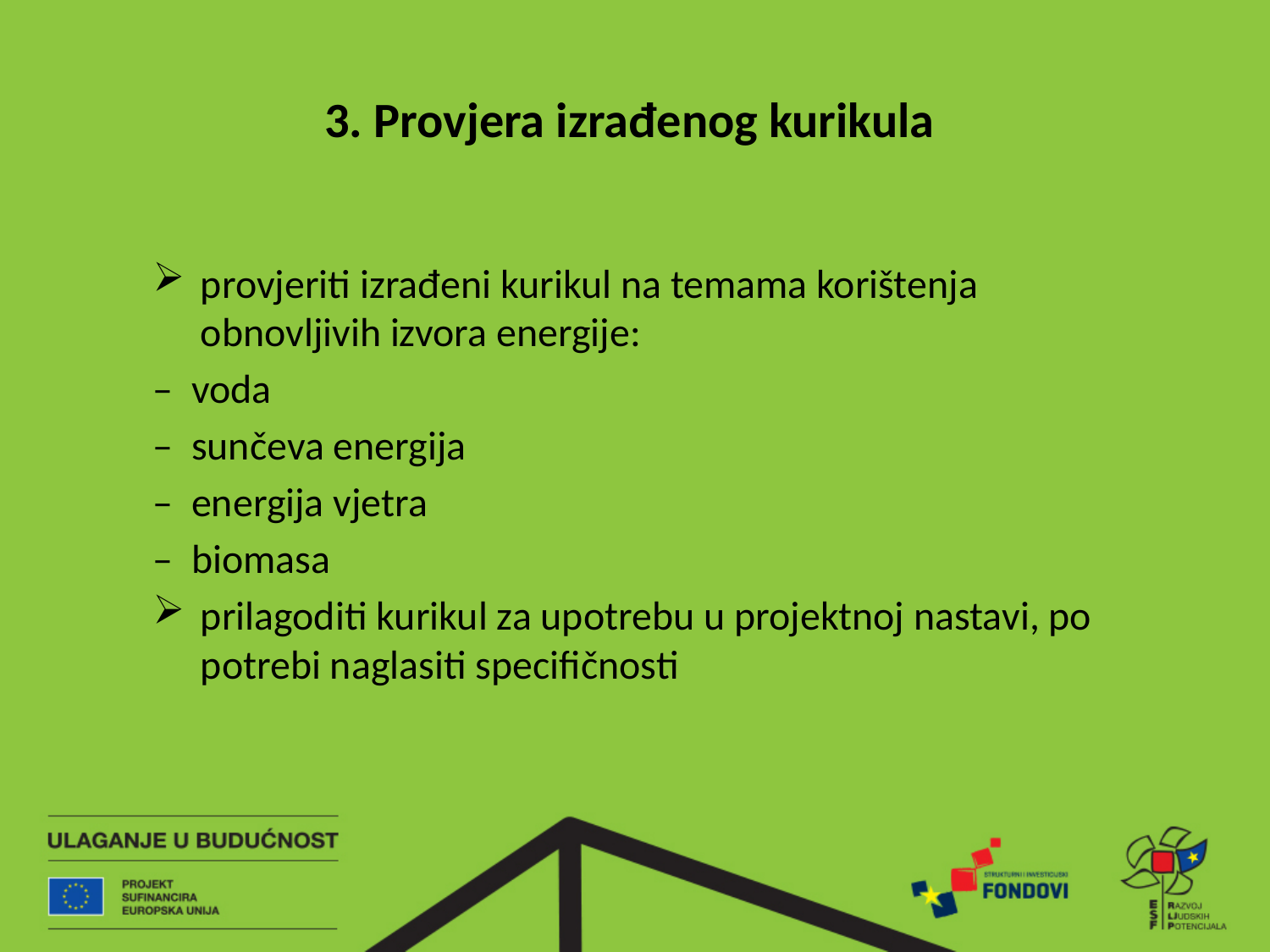

3. Provjera izrađenog kurikula
provjeriti izrađeni kurikul na temama korištenja obnovljivih izvora energije:
–  voda
–  sunčeva energija
–  energija vjetra
–  biomasa
prilagoditi kurikul za upotrebu u projektnoj nastavi, po potrebi naglasiti specifičnosti